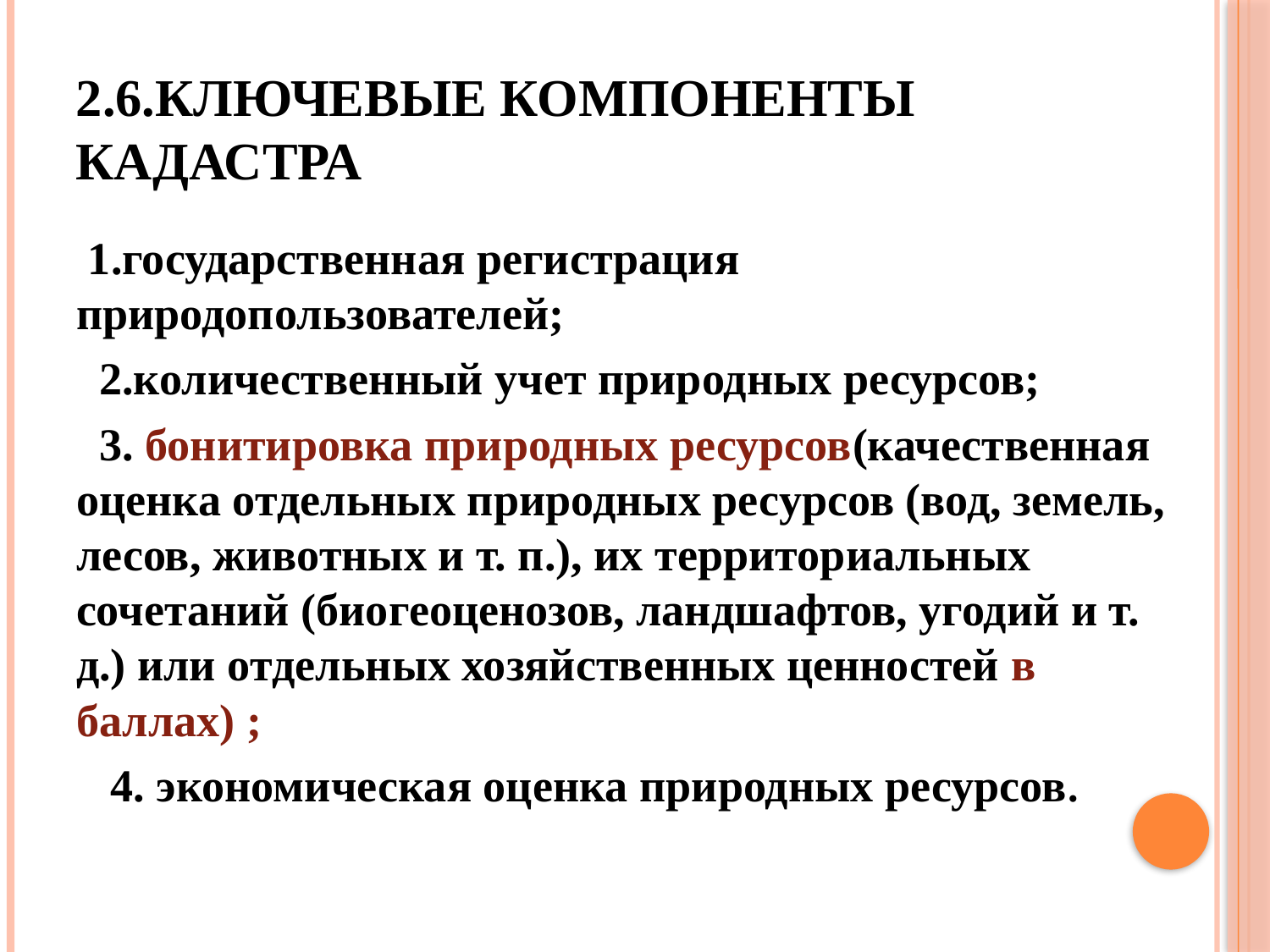

# 2.6.Ключевые компоненты кадастра
 1.государственная регистрация природопользователей;
  2.количественный учет природных ресурсов;
  3. бонитировка природных ресурсов(качественная оценка отдельных природных ресурсов (вод, земель, лесов, животных и т. п.), их территориальных сочетаний (биогеоценозов, ландшафтов, угодий и т. д.) или отдельных хозяйственных ценностей в баллах) ;
   4. экономическая оценка природных ресурсов.